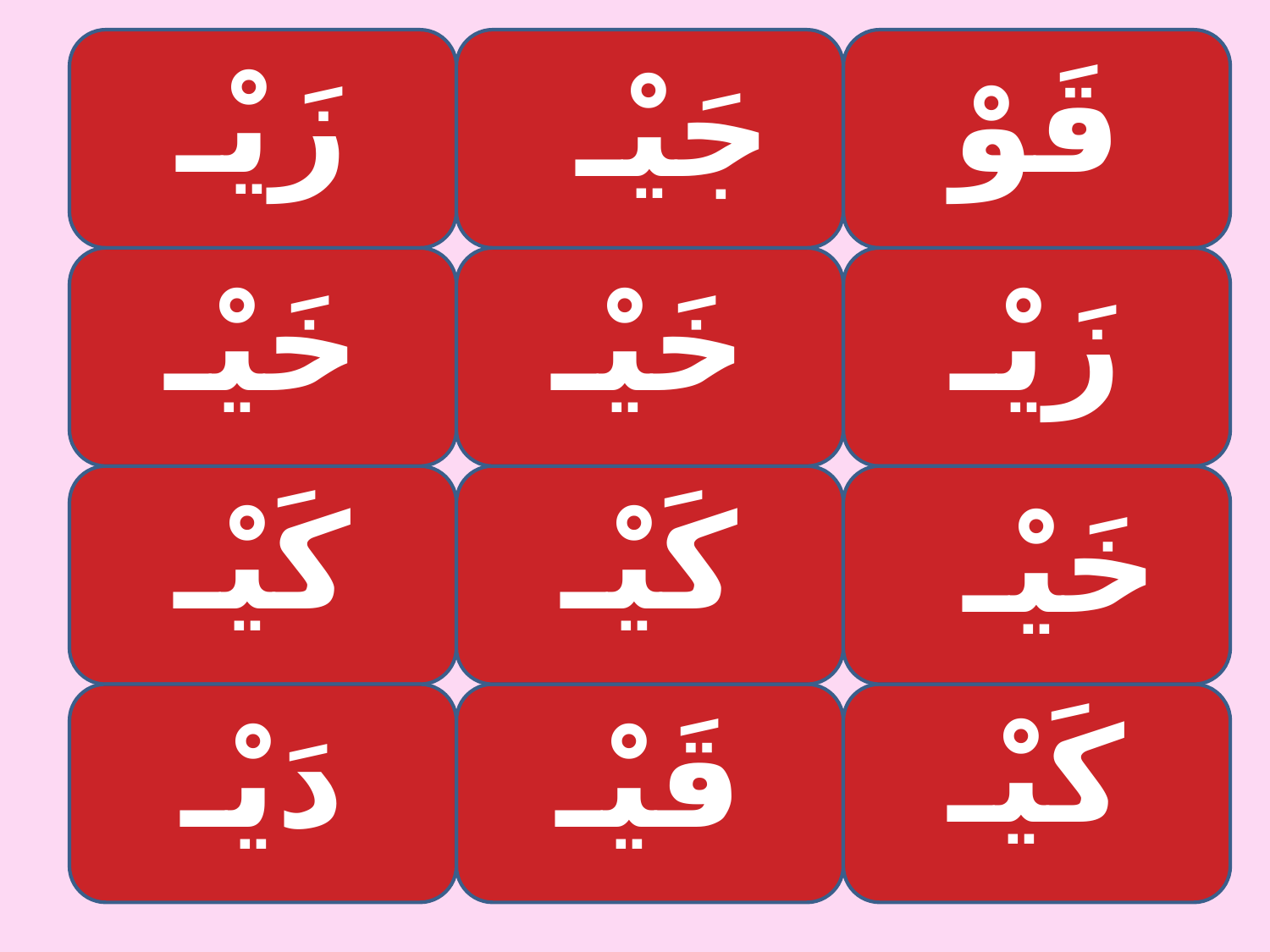

زَيْـ

جَيْـ

قَوْ

خَيْـ

خَيْـ

زَيْـ

كَيْـ

كَيْـ

خَيْـ

دَيْـ

قَيْـ

كَيْـ